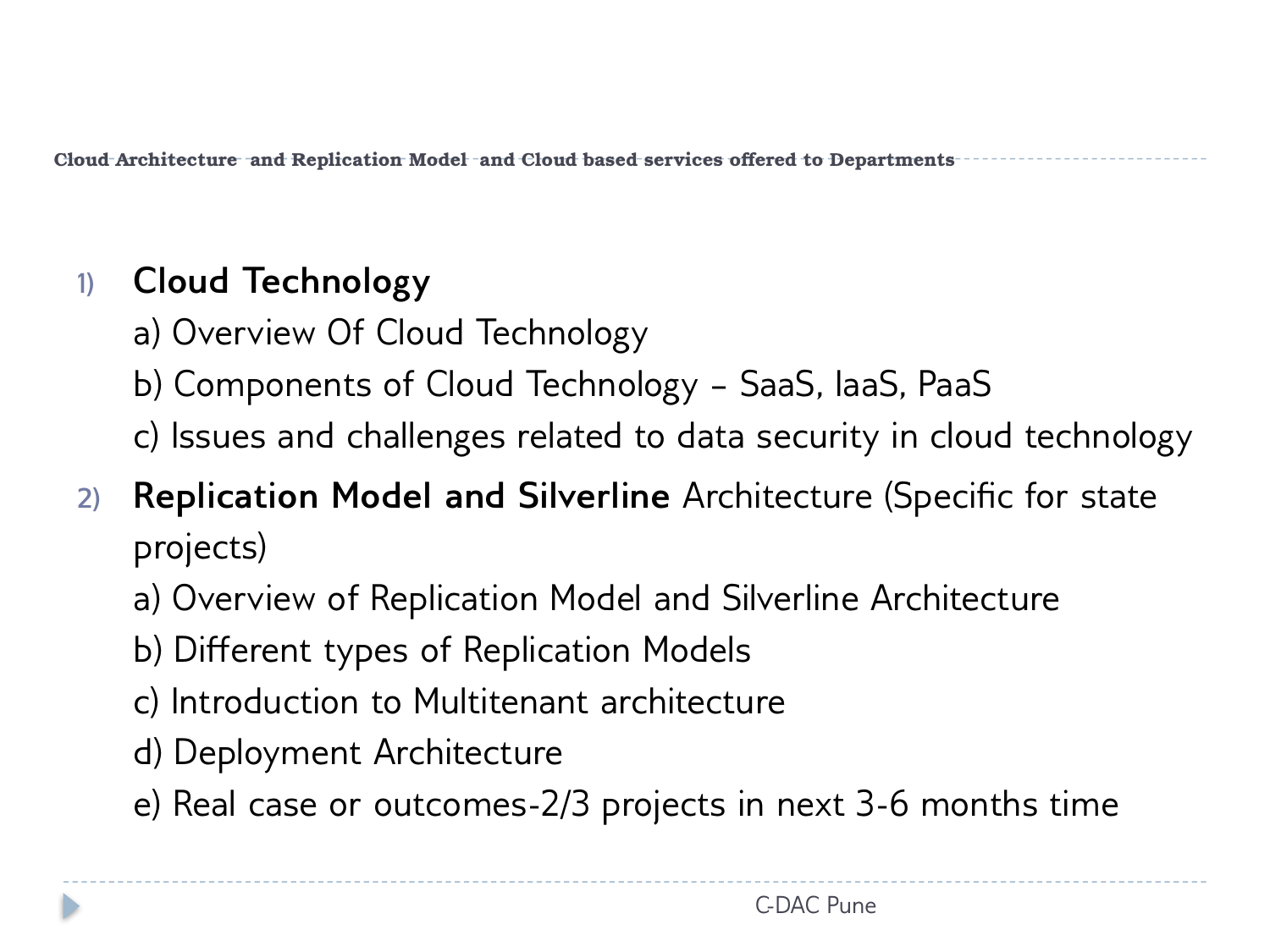

# Cloud Architecture  and Replication Model  and Cloud based services offered to Departments
Cloud Technology
a) Overview Of Cloud Technology
b) Components of Cloud Technology – SaaS, IaaS, PaaS
c) Issues and challenges related to data security in cloud technology
Replication Model and Silverline Architecture (Specific for state projects)
a) Overview of Replication Model and Silverline Architecture
b) Different types of Replication Models
c) Introduction to Multitenant architecture
d) Deployment Architecture
e) Real case or outcomes-2/3 projects in next 3-6 months time
C-DAC Pune